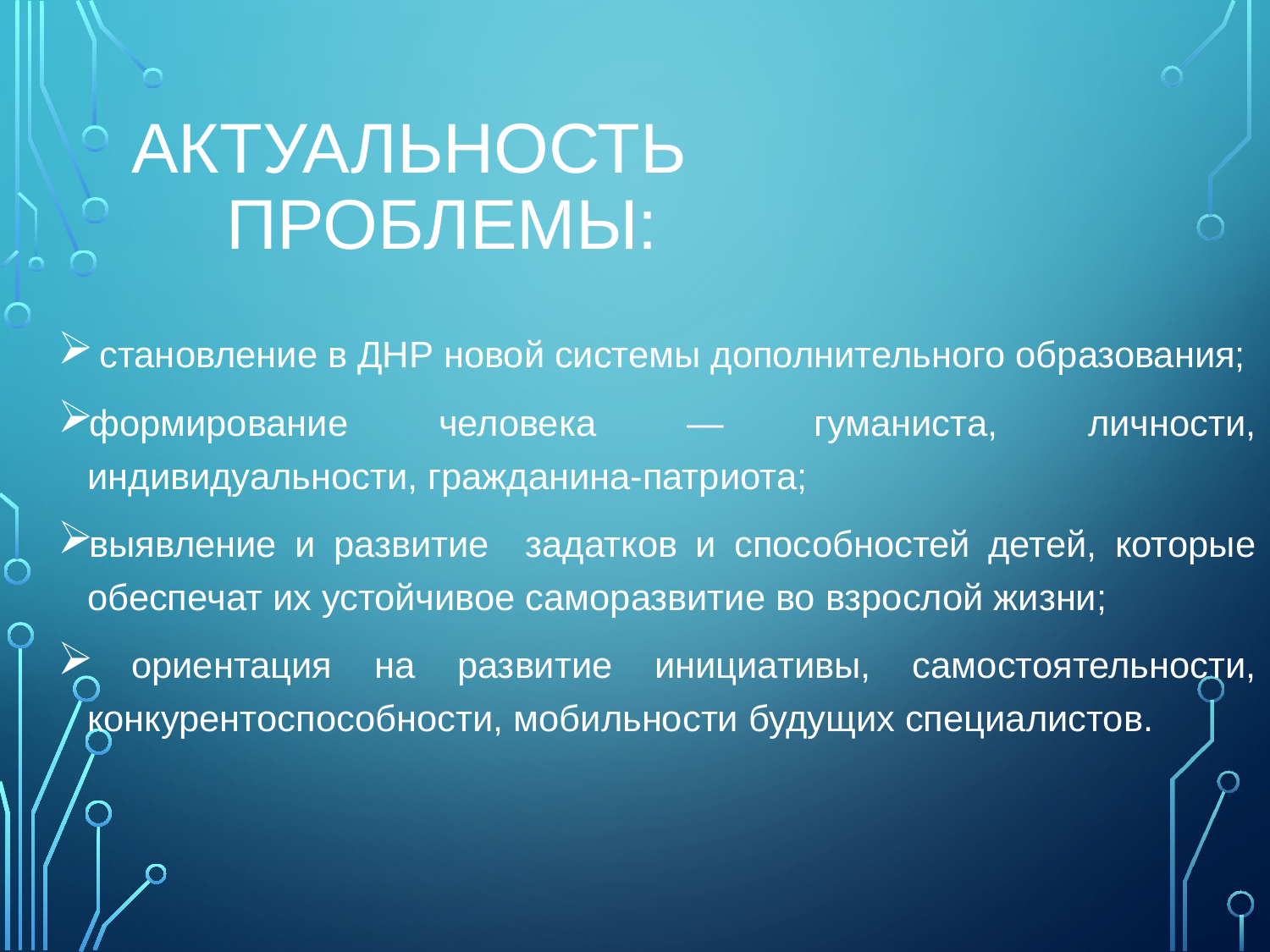

# Актуальность проблемы:
 становление в ДНР новой системы дополнительного образования;
формирование человека — гуманиста, личности, индивидуальности, гражданина-патриота;
выявление и развитие  задатков и способностей детей, которые обеспечат их устойчивое саморазвитие во взрослой жизни;
 ориентация на развитие инициативы, самостоятельности, конкурентоспособности, мобильности будущих специалистов.